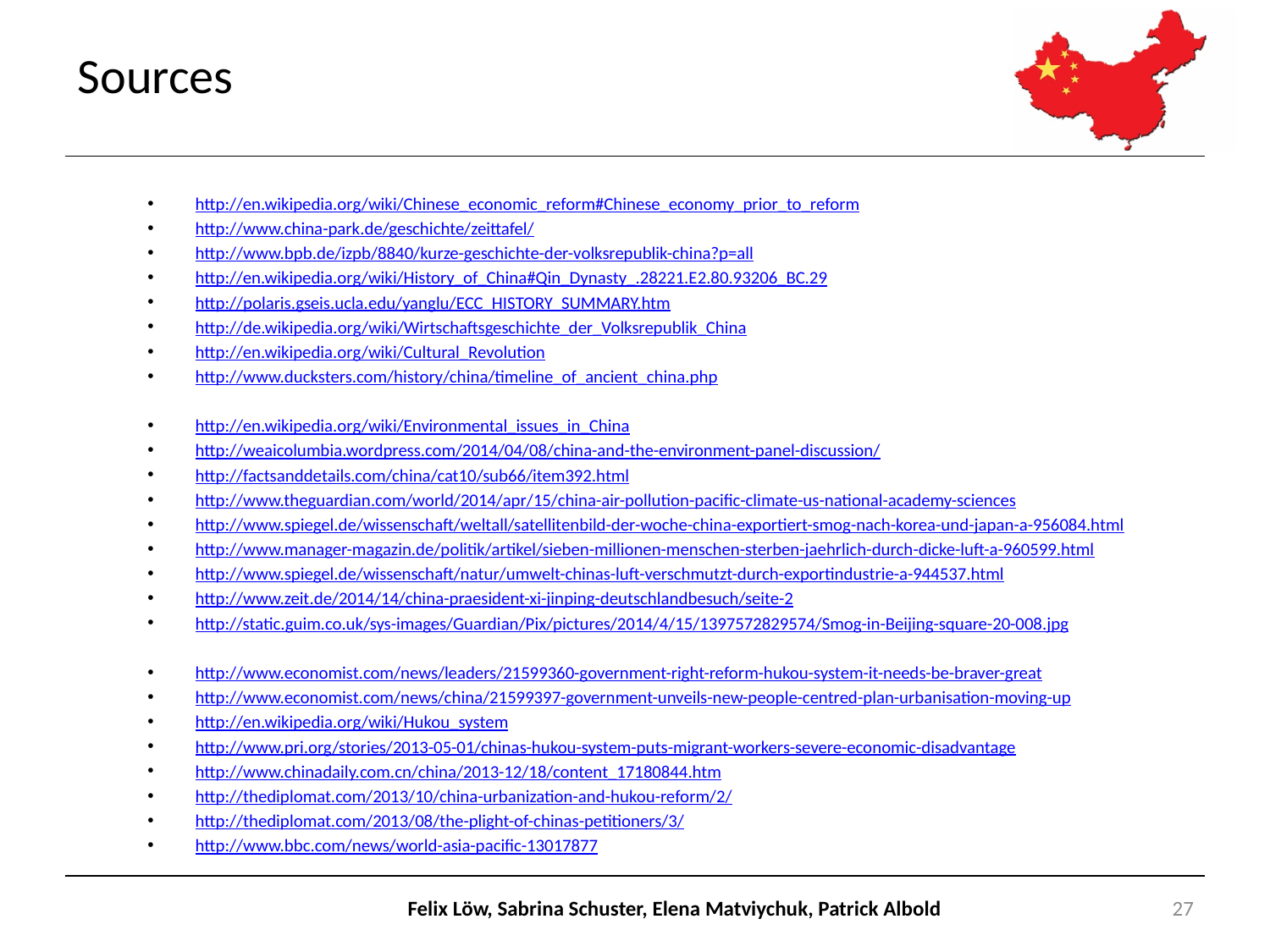

# Sources
http://en.wikipedia.org/wiki/Chinese_economic_reform#Chinese_economy_prior_to_reform
http://www.china-park.de/geschichte/zeittafel/
http://www.bpb.de/izpb/8840/kurze-geschichte-der-volksrepublik-china?p=all
http://en.wikipedia.org/wiki/History_of_China#Qin_Dynasty_.28221.E2.80.93206_BC.29
http://polaris.gseis.ucla.edu/yanglu/ECC_HISTORY_SUMMARY.htm
http://de.wikipedia.org/wiki/Wirtschaftsgeschichte_der_Volksrepublik_China
http://en.wikipedia.org/wiki/Cultural_Revolution
http://www.ducksters.com/history/china/timeline_of_ancient_china.php

http://en.wikipedia.org/wiki/Environmental_issues_in_China
http://weaicolumbia.wordpress.com/2014/04/08/china-and-the-environment-panel-discussion/
http://factsanddetails.com/china/cat10/sub66/item392.html
http://www.theguardian.com/world/2014/apr/15/china-air-pollution-pacific-climate-us-national-academy-sciences
http://www.spiegel.de/wissenschaft/weltall/satellitenbild-der-woche-china-exportiert-smog-nach-korea-und-japan-a-956084.html
http://www.manager-magazin.de/politik/artikel/sieben-millionen-menschen-sterben-jaehrlich-durch-dicke-luft-a-960599.html
http://www.spiegel.de/wissenschaft/natur/umwelt-chinas-luft-verschmutzt-durch-exportindustrie-a-944537.html
http://www.zeit.de/2014/14/china-praesident-xi-jinping-deutschlandbesuch/seite-2
http://static.guim.co.uk/sys-images/Guardian/Pix/pictures/2014/4/15/1397572829574/Smog-in-Beijing-square-20-008.jpg

http://www.economist.com/news/leaders/21599360-government-right-reform-hukou-system-it-needs-be-braver-great
http://www.economist.com/news/china/21599397-government-unveils-new-people-centred-plan-urbanisation-moving-up
http://en.wikipedia.org/wiki/Hukou_system
http://www.pri.org/stories/2013-05-01/chinas-hukou-system-puts-migrant-workers-severe-economic-disadvantage
http://www.chinadaily.com.cn/china/2013-12/18/content_17180844.htm
http://thediplomat.com/2013/10/china-urbanization-and-hukou-reform/2/
http://thediplomat.com/2013/08/the-plight-of-chinas-petitioners/3/
http://www.bbc.com/news/world-asia-pacific-13017877

Felix Löw, Sabrina Schuster, Elena Matviychuk, Patrick Albold
27